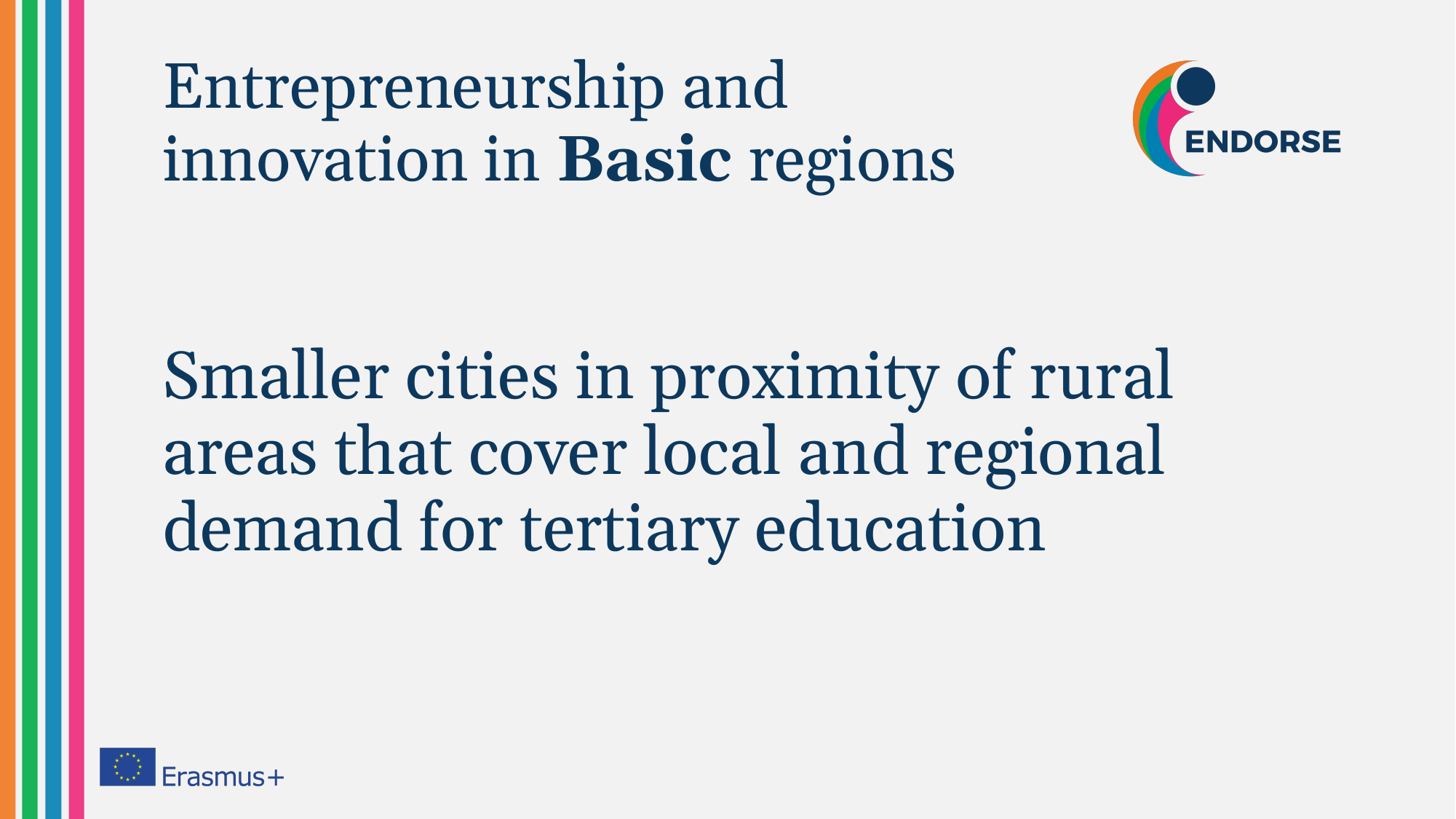

# Entrepreneurship and innovation in Basic regions

Smaller cities in proximity of rural areas that cover local and regional demand for tertiary education